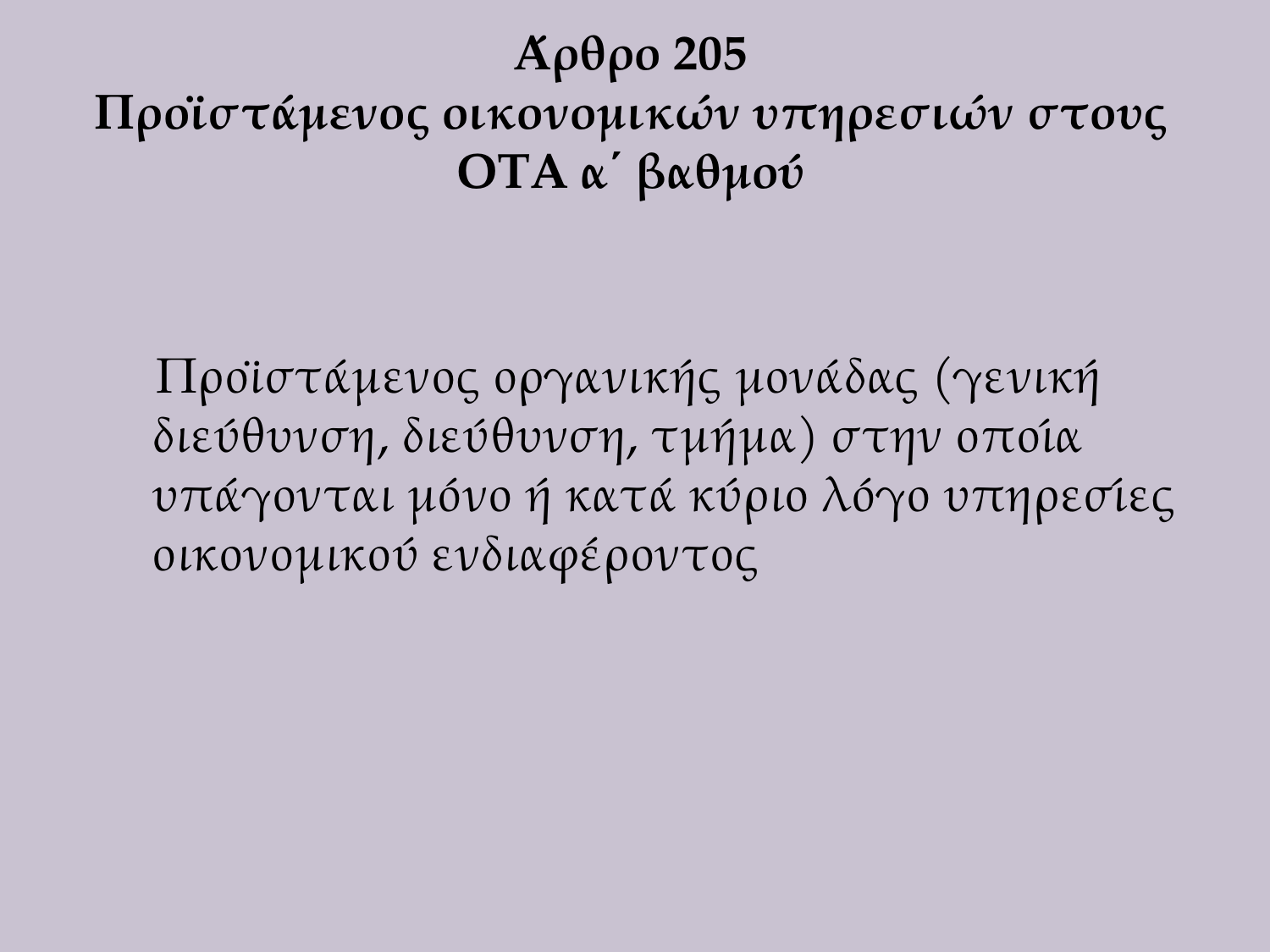

# Άρθρο 205 Προϊστάμενος οικονομικών υπηρεσιών στους ΟΤΑ α΄ βαθμού
     Προϊστάμενος οργανικής μονάδας (γενική διεύθυνση, διεύθυνση, τμήμα) στην οποία υπάγονται μόνο ή κατά κύριο λόγο υπηρεσίες οικονομικού ενδιαφέροντος